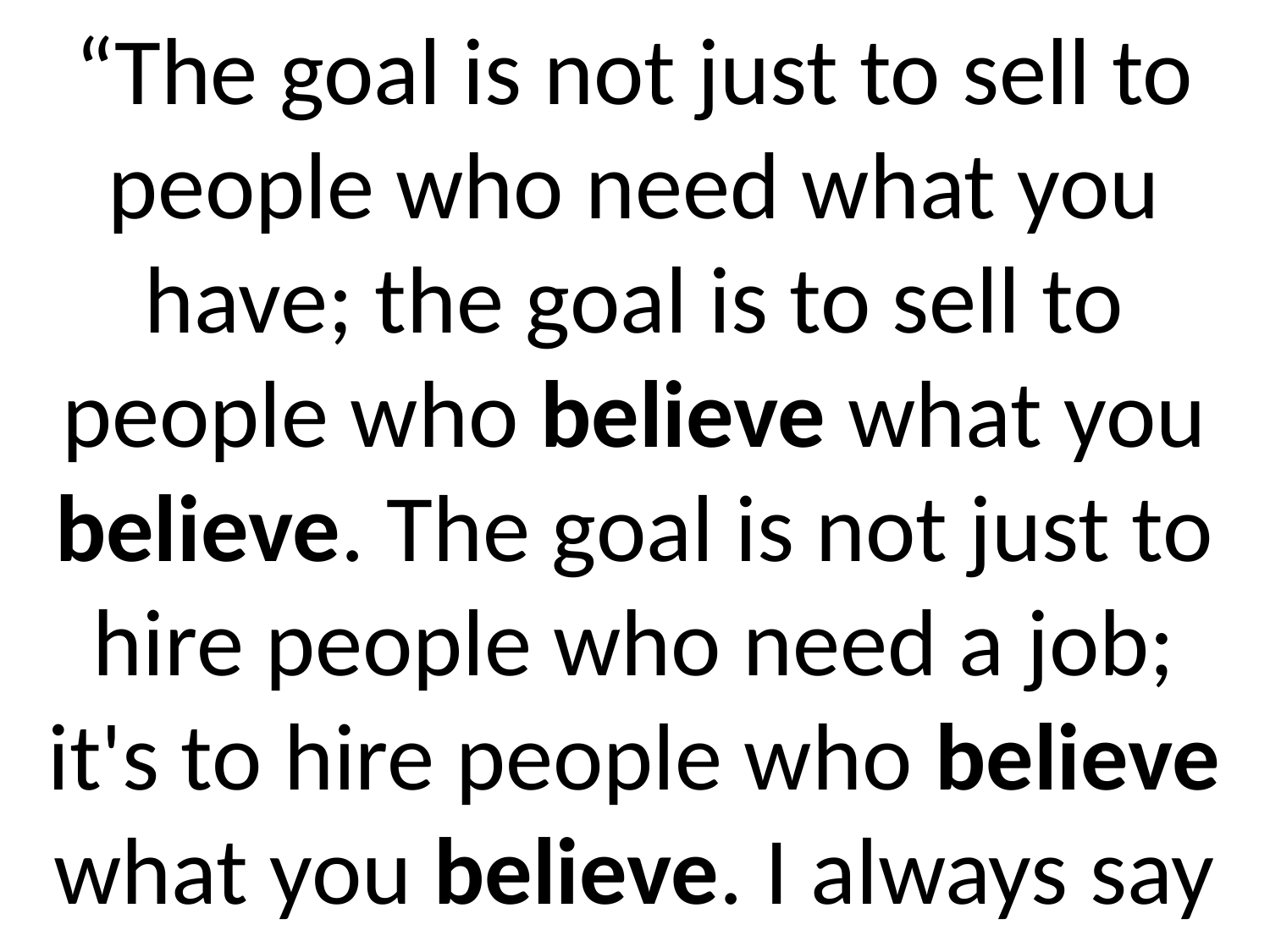

“The goal is not just to sell to people who need what you have; the goal is to sell to people who believe what you believe. The goal is not just to hire people who need a job; it's to hire people who believe what you believe. I always say